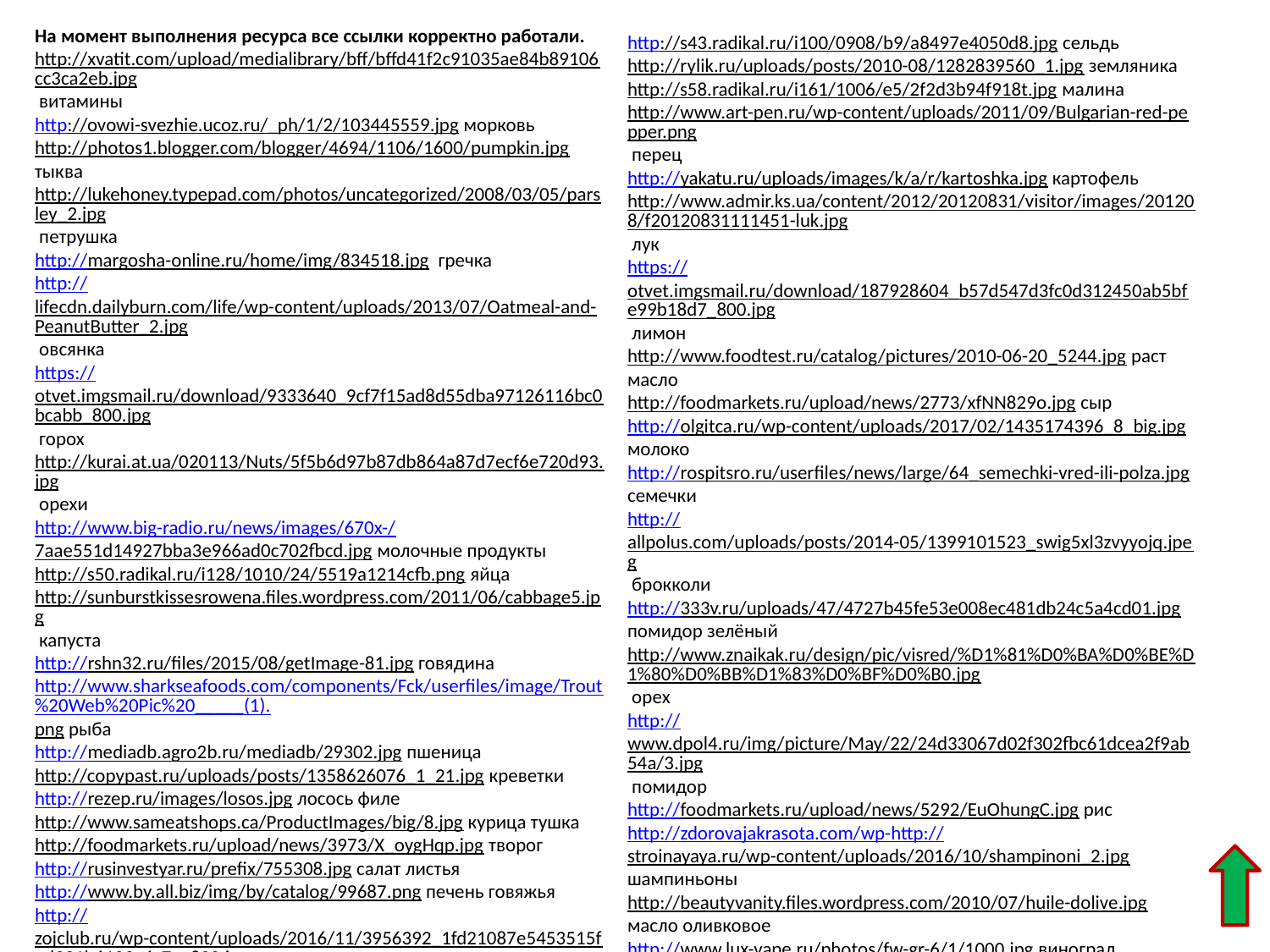

На момент выполнения ресурса все ссылки корректно работали.
http://xvatit.com/upload/medialibrary/bff/bffd41f2c91035ae84b89106cc3ca2eb.jpg витамины
http://ovowi-svezhie.ucoz.ru/_ph/1/2/103445559.jpg морковь
http://photos1.blogger.com/blogger/4694/1106/1600/pumpkin.jpg тыква
http://lukehoney.typepad.com/photos/uncategorized/2008/03/05/parsley_2.jpg петрушка
http://margosha-online.ru/home/img/834518.jpg  гречка
http://lifecdn.dailyburn.com/life/wp-content/uploads/2013/07/Oatmeal-and-PeanutButter_2.jpg овсянка
https://otvet.imgsmail.ru/download/9333640_9cf7f15ad8d55dba97126116bc0bcabb_800.jpg горох
http://kurai.at.ua/020113/Nuts/5f5b6d97b87db864a87d7ecf6e720d93.jpg орехи
http://www.big-radio.ru/news/images/670x-/7aae551d14927bba3e966ad0c702fbcd.jpg молочные продукты
http://s50.radikal.ru/i128/1010/24/5519a1214cfb.png яйца
http://sunburstkissesrowena.files.wordpress.com/2011/06/cabbage5.jpg капуста
http://rshn32.ru/files/2015/08/getImage-81.jpg говядина
http://www.sharkseafoods.com/components/Fck/userfiles/image/Trout%20Web%20Pic%20_____(1).png рыба
http://mediadb.agro2b.ru/mediadb/29302.jpg пшеница
http://copypast.ru/uploads/posts/1358626076_1_21.jpg креветки
http://rezep.ru/images/losos.jpg лосось филе
http://www.sameatshops.ca/ProductImages/big/8.jpg курица тушка
http://foodmarkets.ru/upload/news/3973/X_oygHqp.jpg творог
http://rusinvestyar.ru/prefix/755308.jpg салат листья
http://www.by.all.biz/img/by/catalog/99687.png печень говяжья
http://zojclub.ru/wp-content/uploads/2016/11/3956392_1fd21087e5453515fed991b6103a6c7a_800.jpg желток
http://img.frbiz.com/pic/z1d4b6da-0x0-0/green_strong_style_color_b82220_crab_strong.jpg  краб

http://s43.radikal.ru/i100/0908/b9/a8497e4050d8.jpg сельдь
http://rylik.ru/uploads/posts/2010-08/1282839560_1.jpg земляника
http://s58.radikal.ru/i161/1006/e5/2f2d3b94f918t.jpg малина
http://www.art-pen.ru/wp-content/uploads/2011/09/Bulgarian-red-pepper.png перец
http://yakatu.ru/uploads/images/k/a/r/kartoshka.jpg картофель
http://www.admir.ks.ua/content/2012/20120831/visitor/images/201208/f20120831111451-luk.jpg лук
https://otvet.imgsmail.ru/download/187928604_b57d547d3fc0d312450ab5bfe99b18d7_800.jpg лимон
http://www.foodtest.ru/catalog/pictures/2010-06-20_5244.jpg раст масло
http://foodmarkets.ru/upload/news/2773/xfNN829o.jpg сыр
http://olgitca.ru/wp-content/uploads/2017/02/1435174396_8_big.jpg молоко
http://rospitsro.ru/userfiles/news/large/64_semechki-vred-ili-polza.jpg семечки
http://allpolus.com/uploads/posts/2014-05/1399101523_swig5xl3zvyyojq.jpeg брокколи
http://333v.ru/uploads/47/4727b45fe53e008ec481db24c5a4cd01.jpg  помидор зелёный
http://www.znaikak.ru/design/pic/visred/%D1%81%D0%BA%D0%BE%D1%80%D0%BB%D1%83%D0%BF%D0%B0.jpg орех
http://www.dpol4.ru/img/picture/May/22/24d33067d02f302fbc61dcea2f9ab54a/3.jpg помидор
http://foodmarkets.ru/upload/news/5292/EuOhungC.jpg рис
http://zdorovajakrasota.com/wp-http://stroinayaya.ru/wp-content/uploads/2016/10/shampinoni_2.jpg шампиньоны
http://beautyvanity.files.wordpress.com/2010/07/huile-dolive.jpg масло оливковое
http://www.lux-vape.ru/photos/fw-gr-6/1/1000.jpg виноград
http://modno-nemodno.ru/wp-content/uploads/2011/11/dill_main.jpg укроп